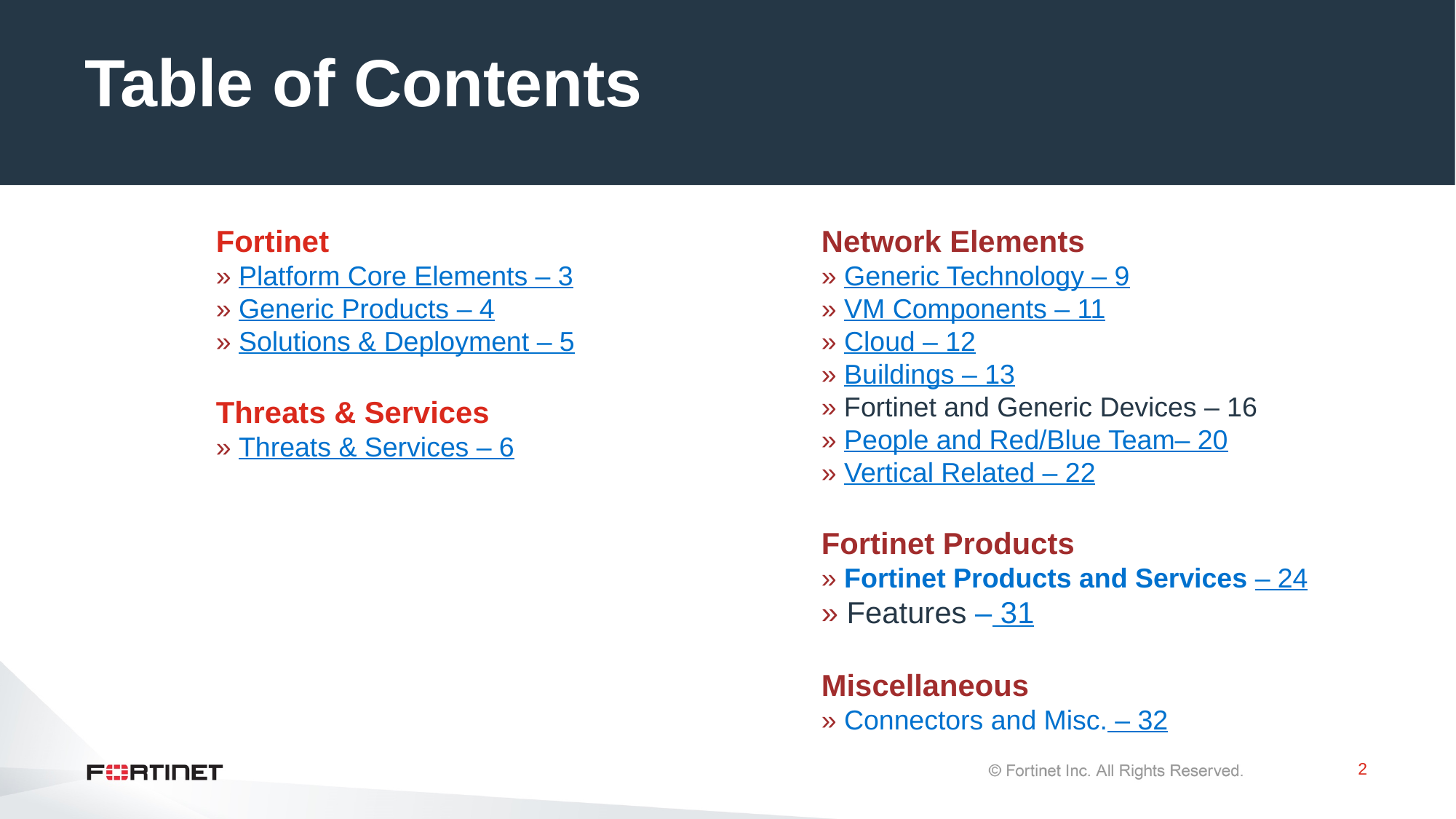

# Table of Contents
Fortinet
» Platform Core Elements – 3
» Generic Products – 4
» Solutions & Deployment – 5

Threats & Services
» Threats & Services – 6

Network Elements
» Generic Technology – 9
» VM Components – 11
» Cloud – 12
» Buildings – 13
» Fortinet and Generic Devices – 16
» People and Red/Blue Team– 20
» Vertical Related – 22

Fortinet Products
» Fortinet Products and Services – 24
» Features – 31

Miscellaneous
» Connectors and Misc. – 32